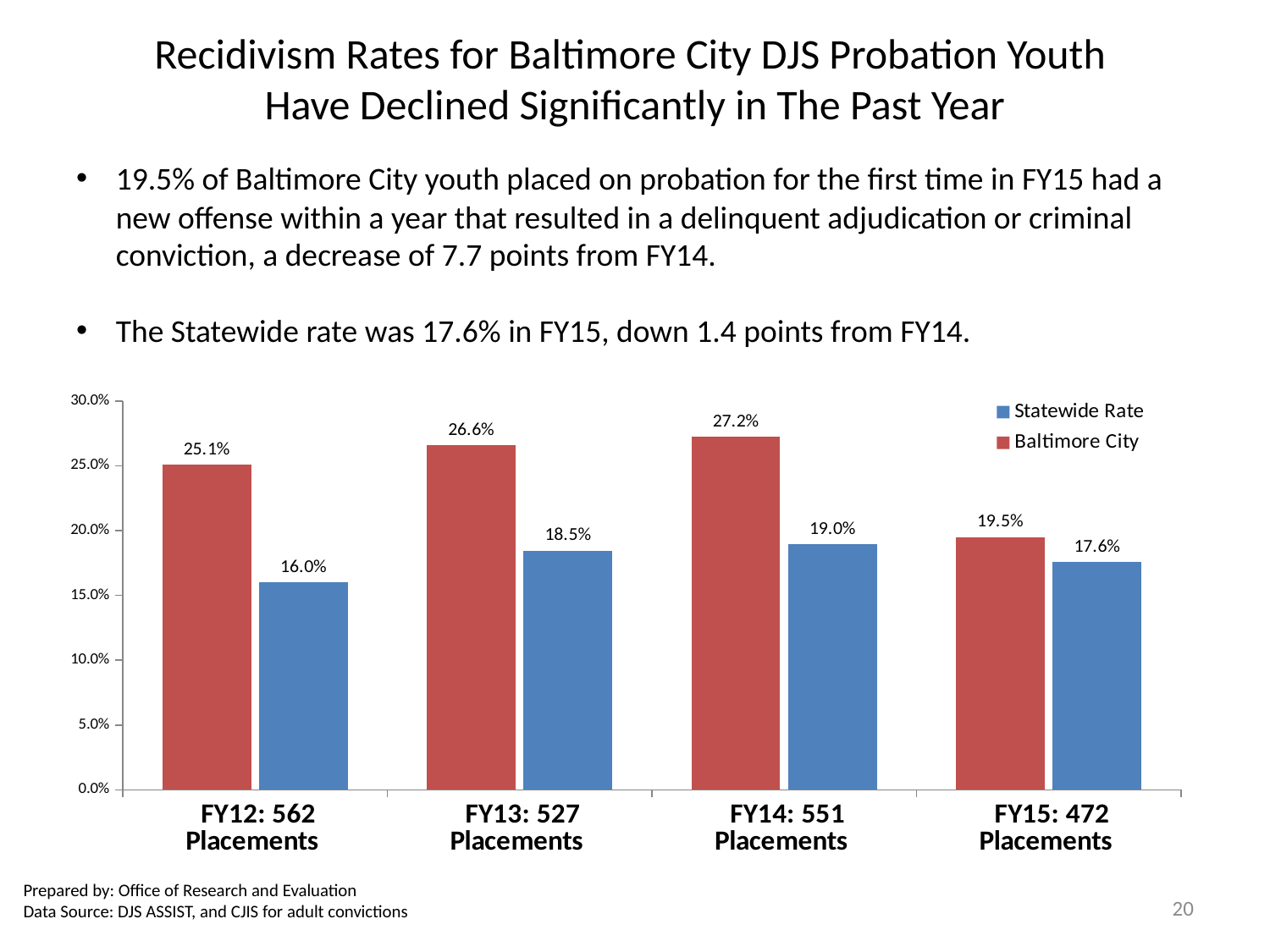

# Recidivism Rates for Baltimore City DJS Probation Youth Have Declined Significantly in The Past Year
19.5% of Baltimore City youth placed on probation for the first time in FY15 had a new offense within a year that resulted in a delinquent adjudication or criminal conviction, a decrease of 7.7 points from FY14.

The Statewide rate was 17.6% in FY15, down 1.4 points from FY14.

### Chart

| Category | Statewide Rate |  |
|---|---|---|
|  FY15: 472 Placements  | 0.17576961271102284 | 0.19491525423728814 |
|  FY14: 551 Placements  | 0.1896404109589041 | 0.27223230490018147 |
|  FY13: 527 Placements  | 0.18454935622317598 | 0.2656546489563567 |
|  FY12: 562 Placements  | 0.1600270087778528 | 0.2508896797153025 |
Prepared by: Office of Research and Evaluation
Data Source: DJS ASSIST, and CJIS for adult convictions
20